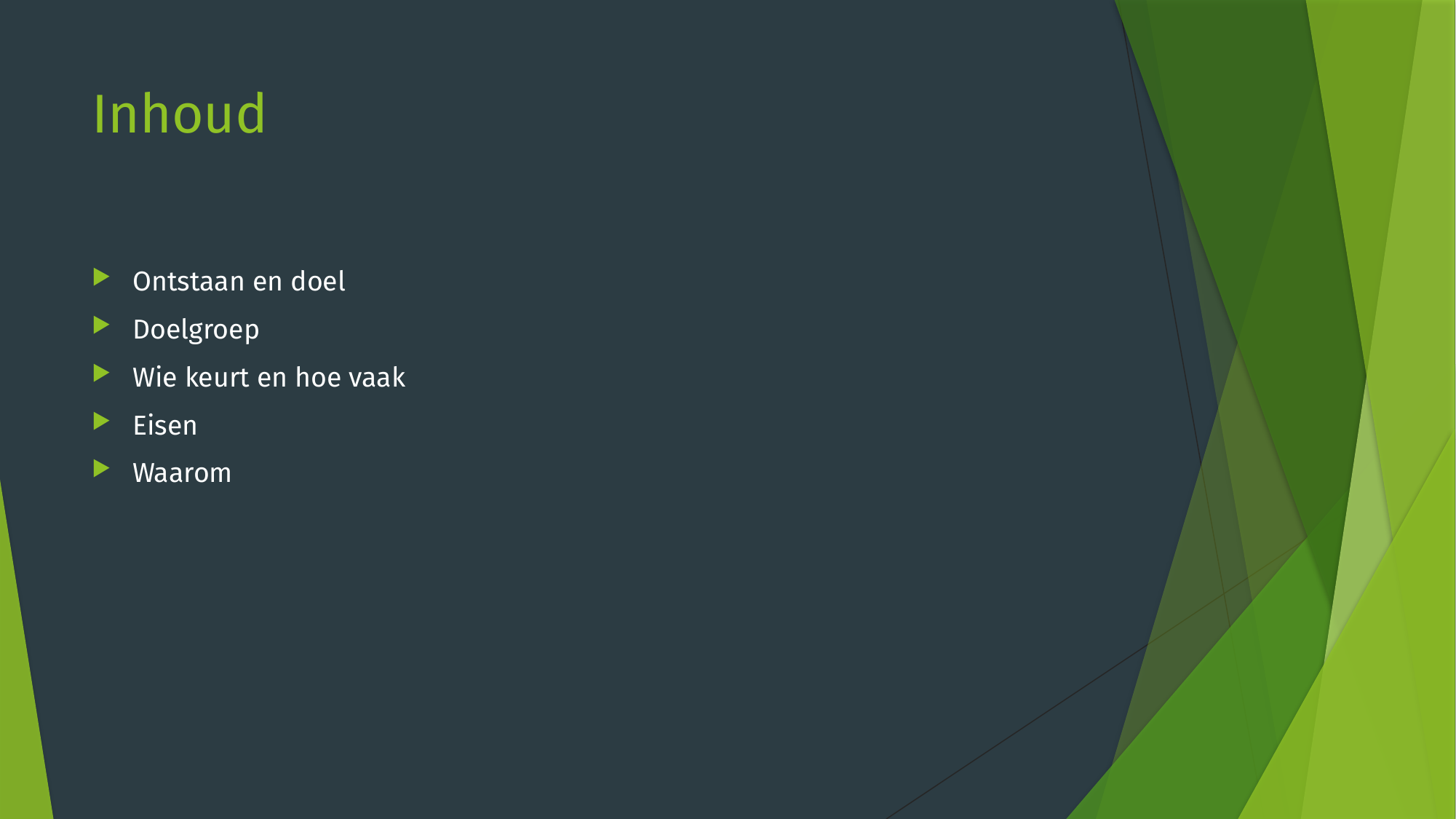

# Inhoud
Ontstaan en doel
Doelgroep
Wie keurt en hoe vaak
Eisen
Waarom